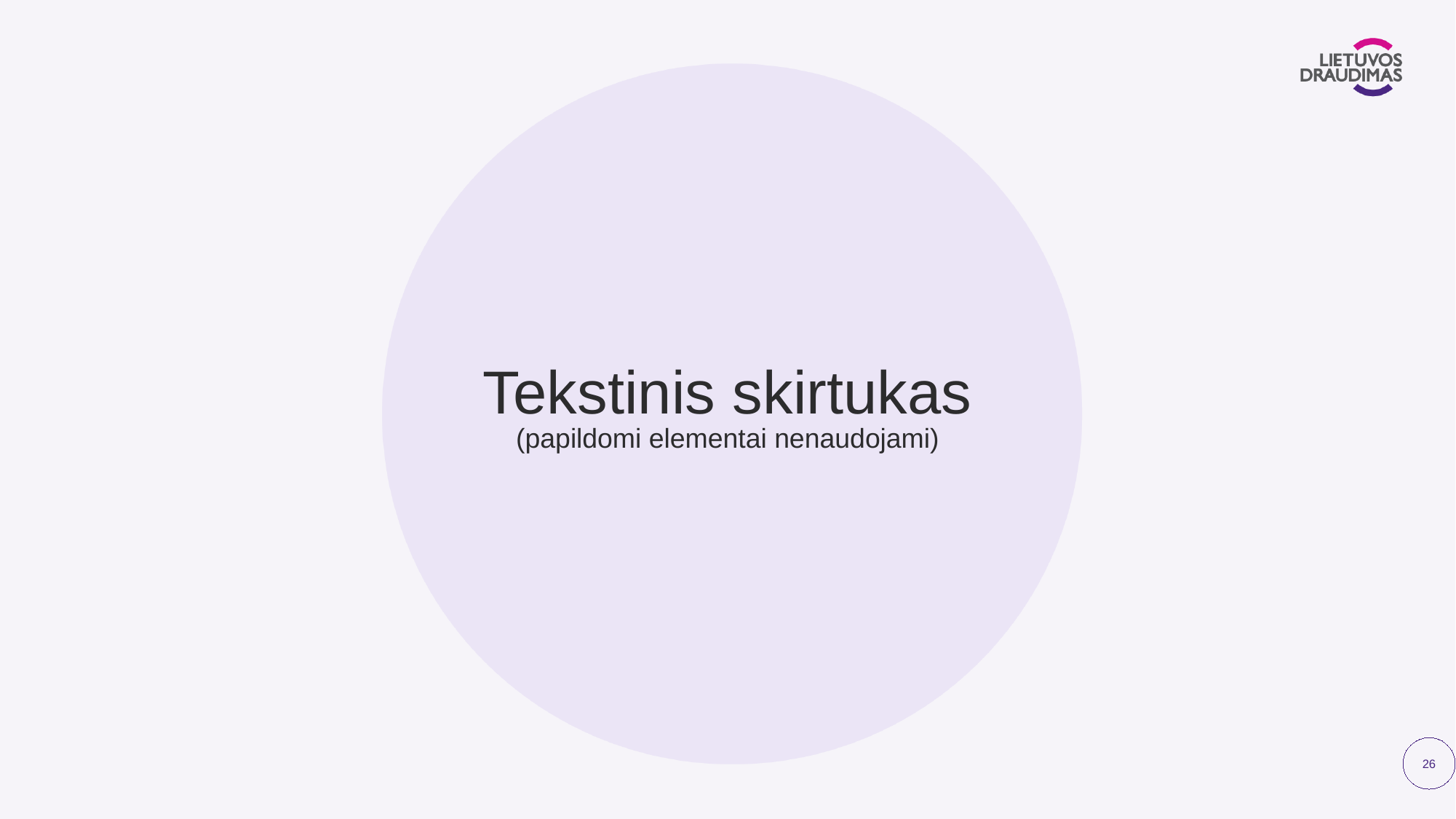

# Tekstinis skirtukas (papildomi elementai nenaudojami)
26